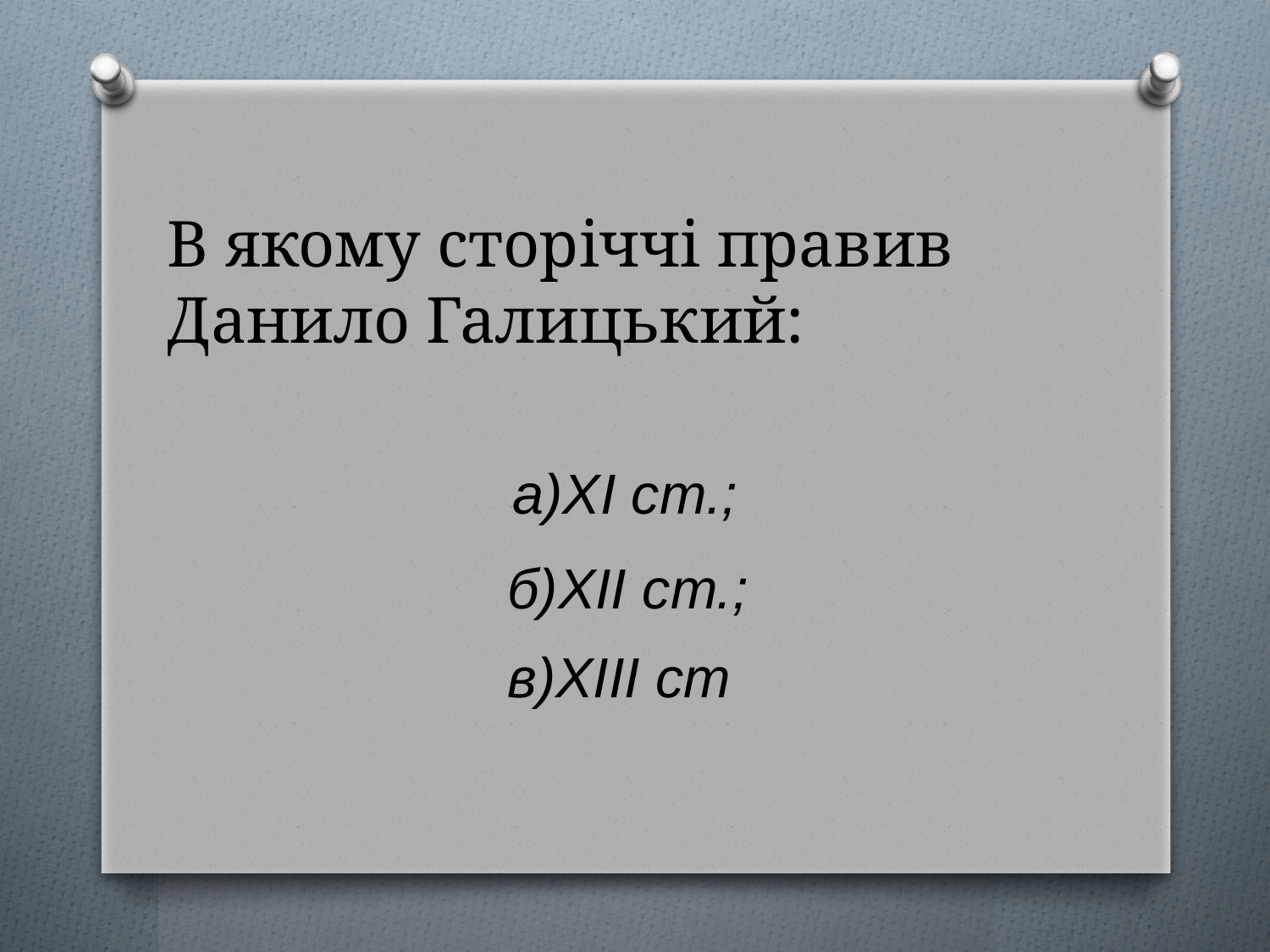

# В якому сторіччі правив Данило Галицький:
а)ХІ ст.;

б)ХІІ ст.;
в)ХІІІ ст